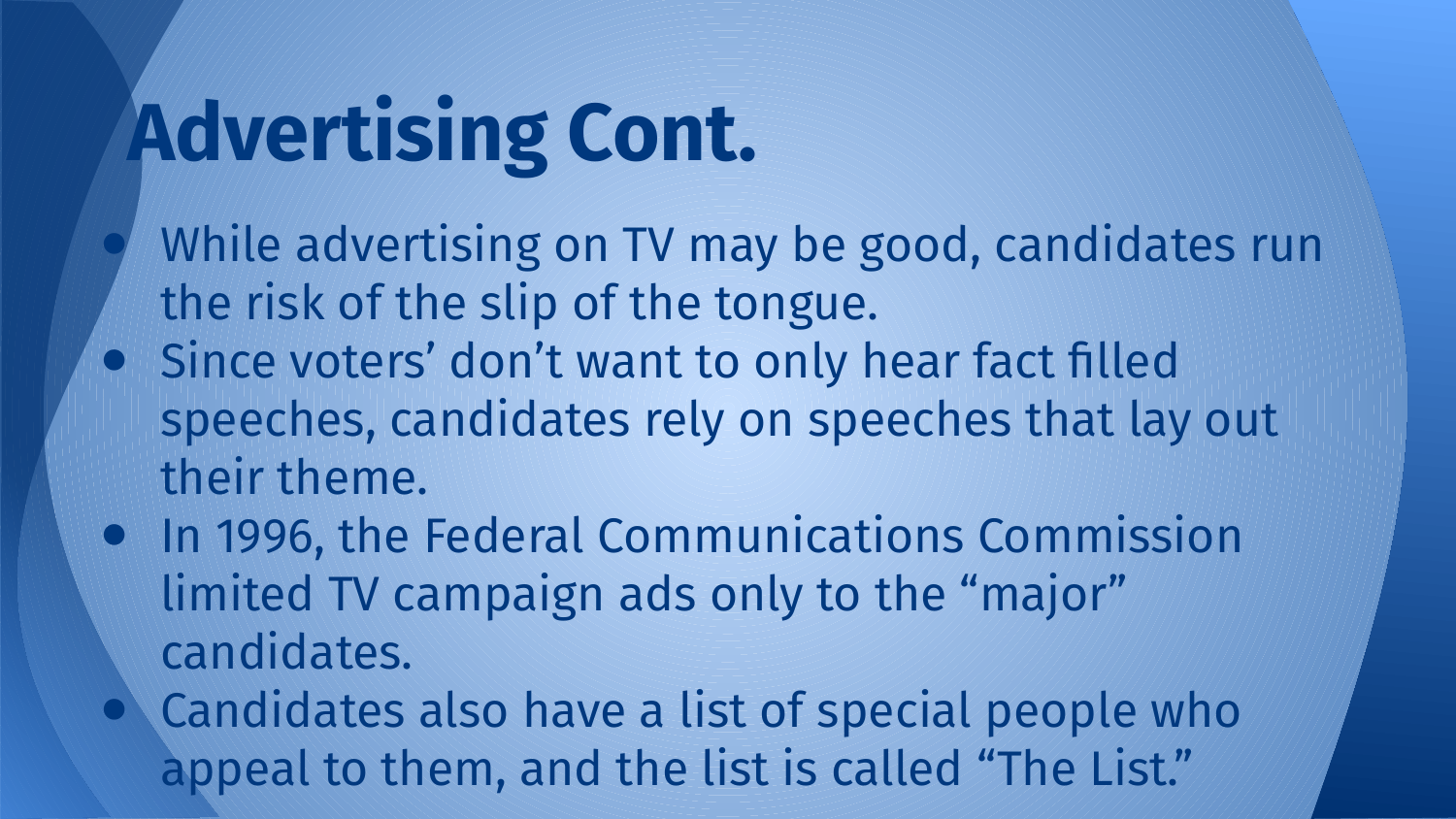

# Advertising Cont.
While advertising on TV may be good, candidates run the risk of the slip of the tongue.
Since voters’ don’t want to only hear fact filled speeches, candidates rely on speeches that lay out their theme.
In 1996, the Federal Communications Commission limited TV campaign ads only to the “major” candidates.
Candidates also have a list of special people who appeal to them, and the list is called “The List.”